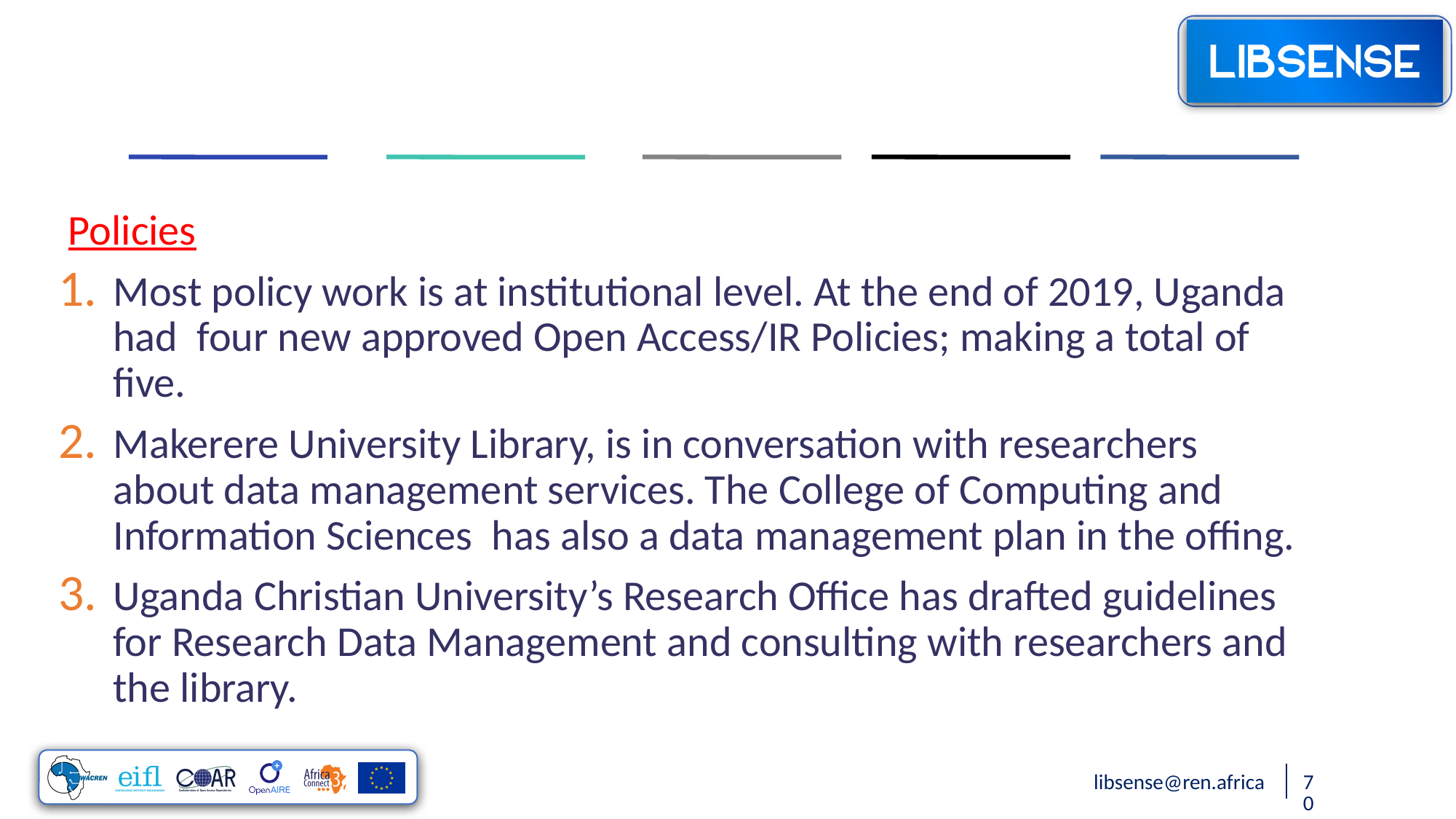

Policies
Most policy work is at institutional level. At the end of 2019, Uganda had  four new approved Open Access/IR Policies; making a total of five.
Makerere University Library, is in conversation with researchers about data management services. The College of Computing and Information Sciences  has also a data management plan in the offing.
Uganda Christian University’s Research Office has drafted guidelines for Research Data Management and consulting with researchers and the library.
libsense@ren.africa
70